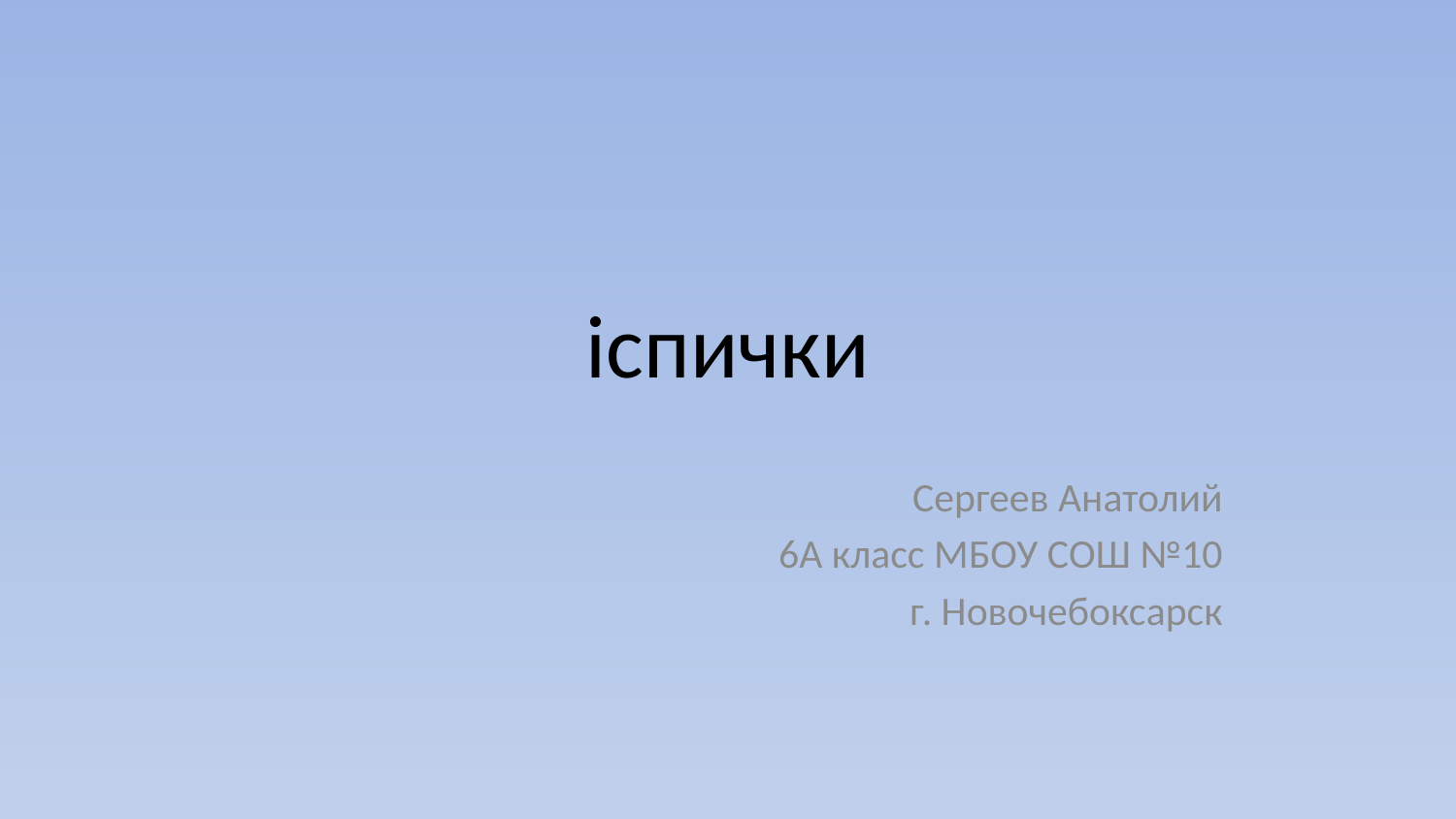

# iспички
Сергеев Анатолий
6А класс МБОУ СОШ №10
г. Новочебоксарск